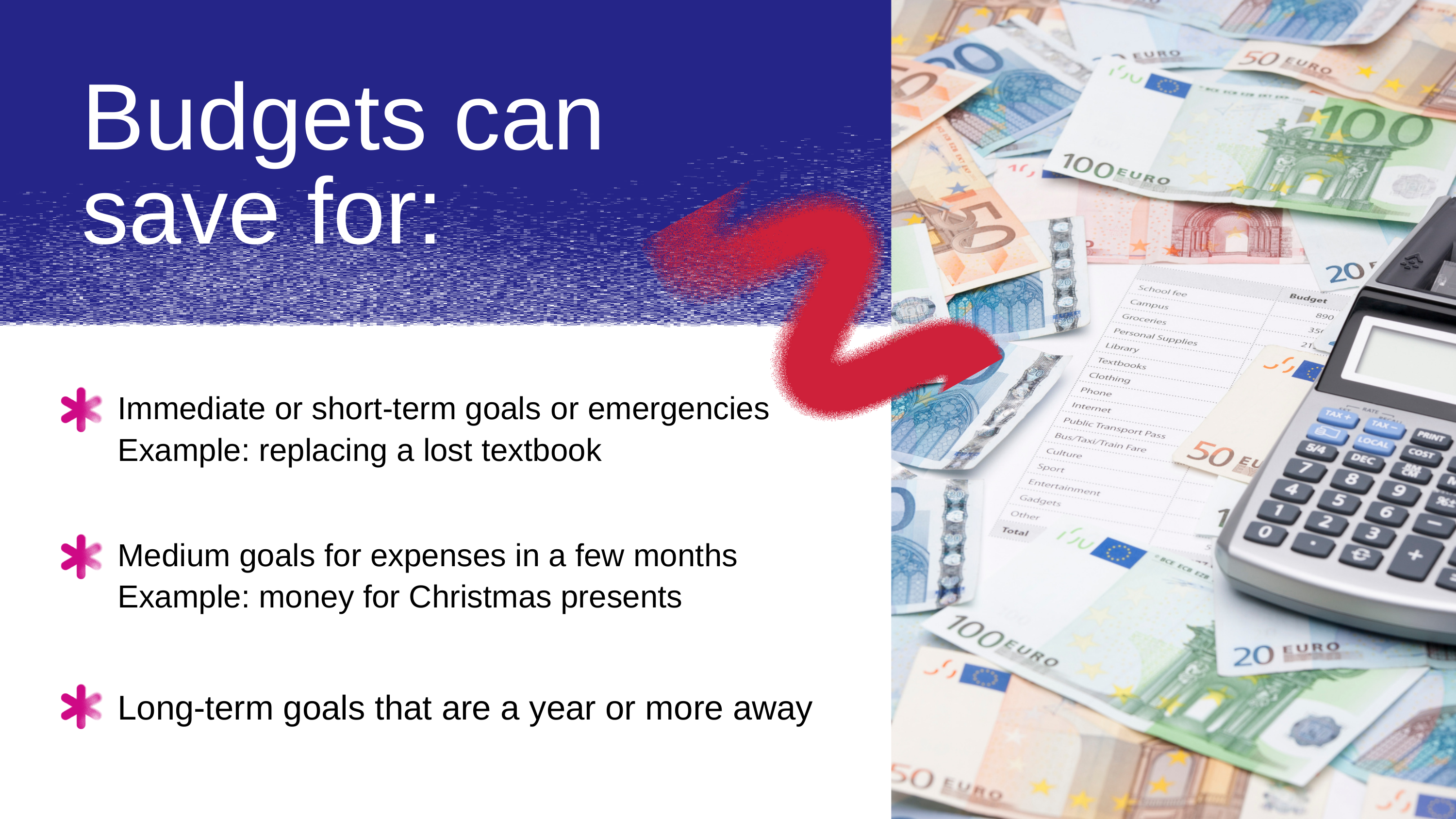

Budgets can save for:

Immediate or short-term goals or emergencies
Example: replacing a lost textbook

Medium goals for expenses in a few months
Example: money for Christmas presents

Long-term goals that are a year or more away